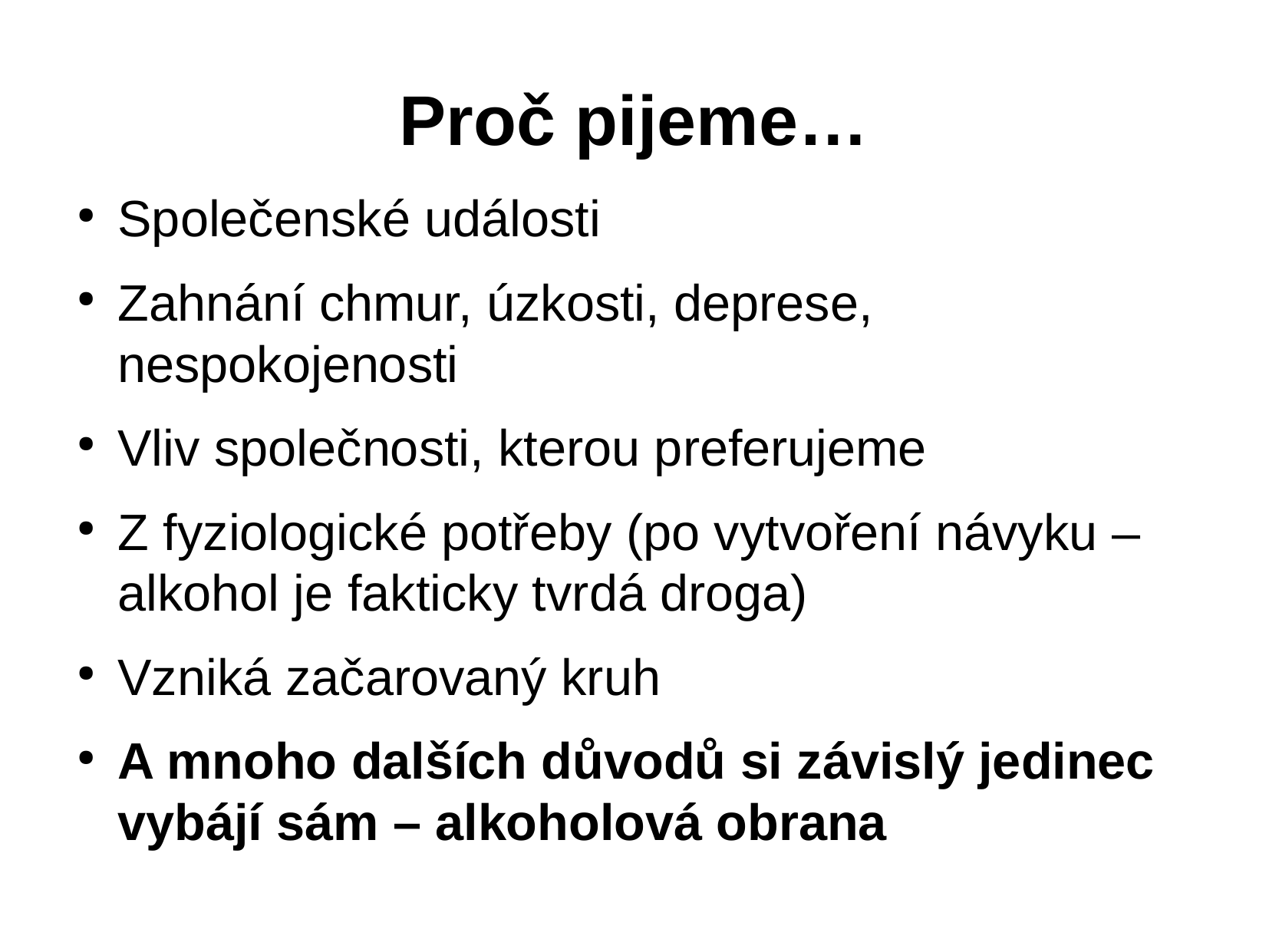

# Proč pijeme…
Společenské události
Zahnání chmur, úzkosti, deprese, nespokojenosti
Vliv společnosti, kterou preferujeme
Z fyziologické potřeby (po vytvoření návyku – alkohol je fakticky tvrdá droga)
Vzniká začarovaný kruh
A mnoho dalších důvodů si závislý jedinec vybájí sám – alkoholová obrana